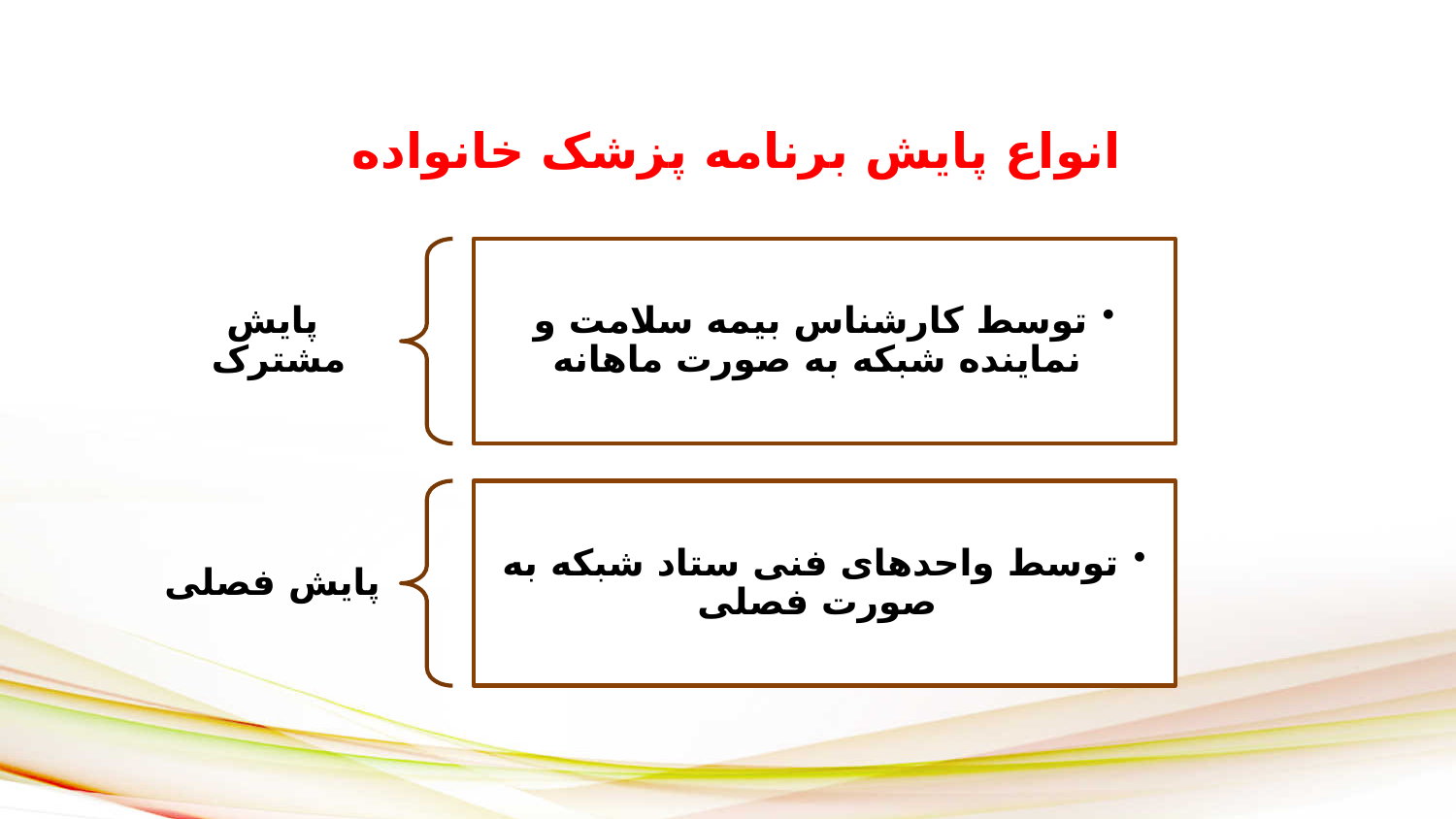

انواع پایش برنامه پزشک خانواده
پایش مشترک
توسط کارشناس بیمه سلامت و نماینده شبکه به صورت ماهانه
پایش فصلی
توسط واحدهای فنی ستاد شبکه به صورت فصلی